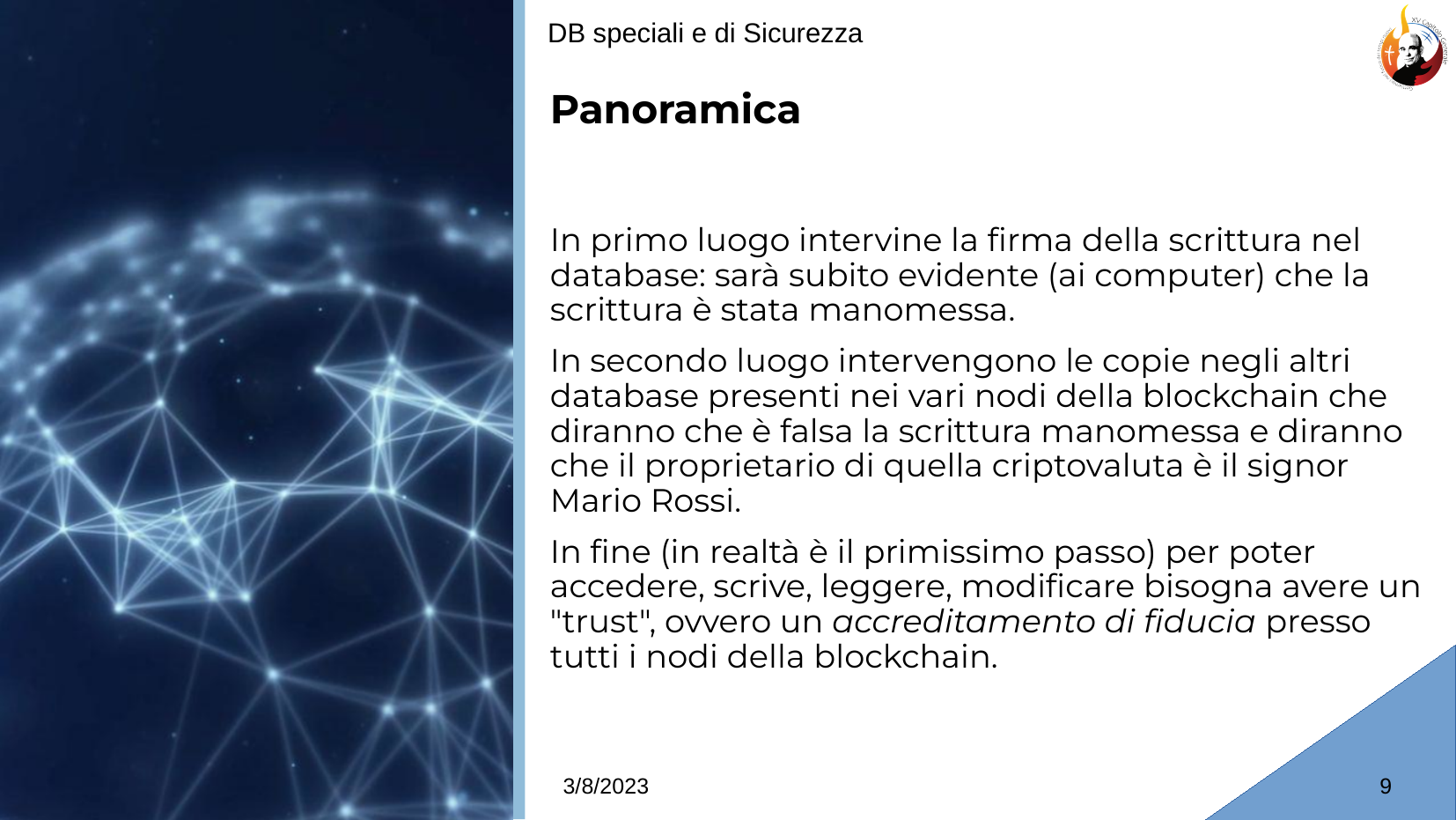

DB speciali e di Sicurezza
Panoramica
# In primo luogo intervine la firma della scrittura nel database: sarà subito evidente (ai computer) che la scrittura è stata manomessa.
In secondo luogo intervengono le copie negli altri database presenti nei vari nodi della blockchain che diranno che è falsa la scrittura manomessa e diranno che il proprietario di quella criptovaluta è il signor Mario Rossi.
In fine (in realtà è il primissimo passo) per poter accedere, scrive, leggere, modificare bisogna avere un "trust", ovvero un accreditamento di fiducia presso tutti i nodi della blockchain.